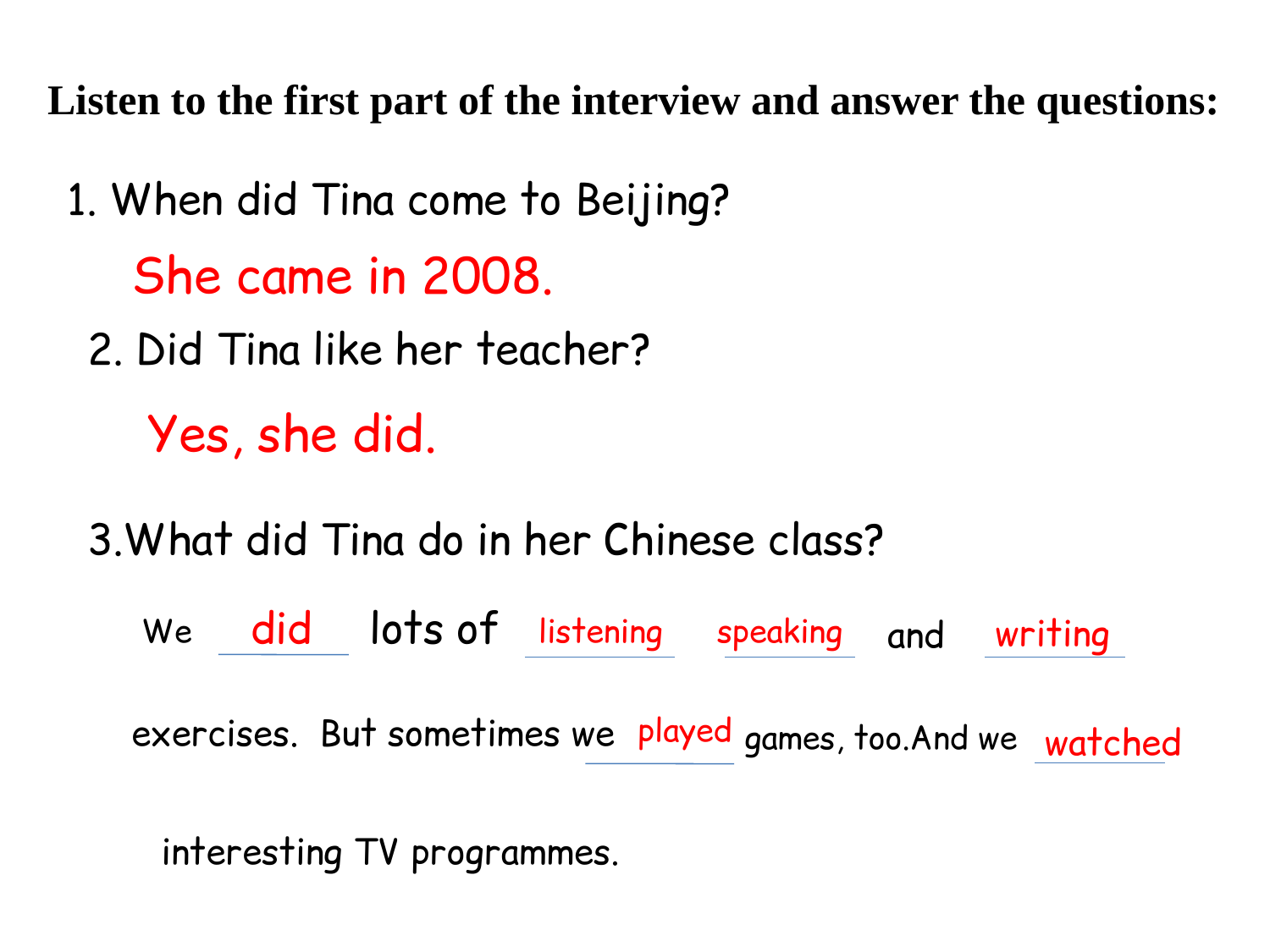

Listen to the first part of the interview and answer the questions:
1. When did Tina come to Beijing?
She came in 2008.
2. Did Tina like her teacher?
Yes, she did.
3.What did Tina do in her Chinese class?
did
lots of
We
listening
speaking
writing
and
exercises.  But sometimes we
played
 games, too.And we
watched
interesting TV programmes.